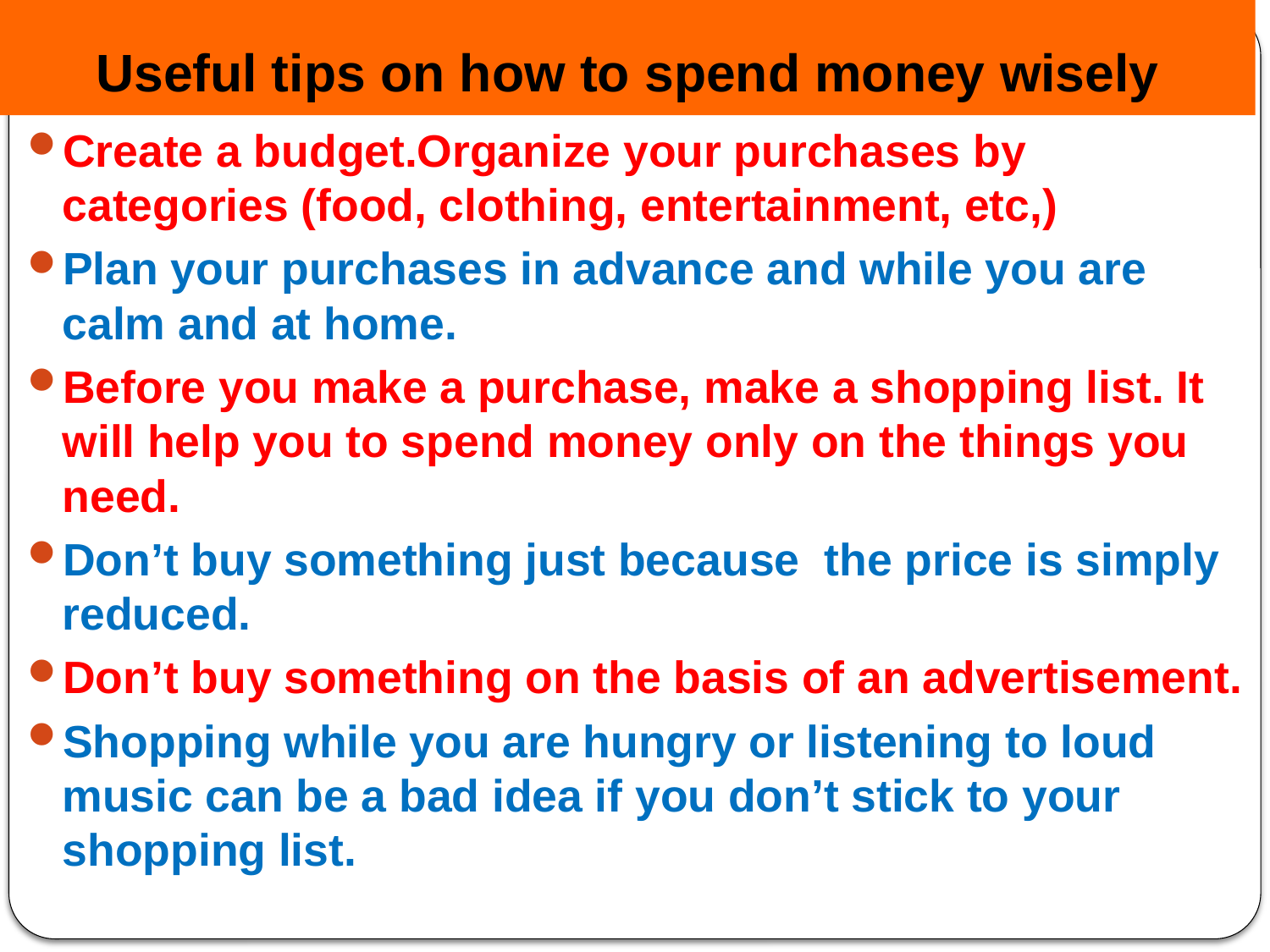

# Useful tips on how to spend money wisely
Create a budget.Organize your purchases by categories (food, clothing, entertainment, etc,)
Plan your purchases in advance and while you are calm and at home.
Before you make a purchase, make a shopping list. It will help you to spend money only on the things you need.
Don’t buy something just because  the price is simply reduced.
Don’t buy something on the basis of an advertisement.
Shopping while you are hungry or listening to loud music can be a bad idea if you don’t stick to your shopping list.